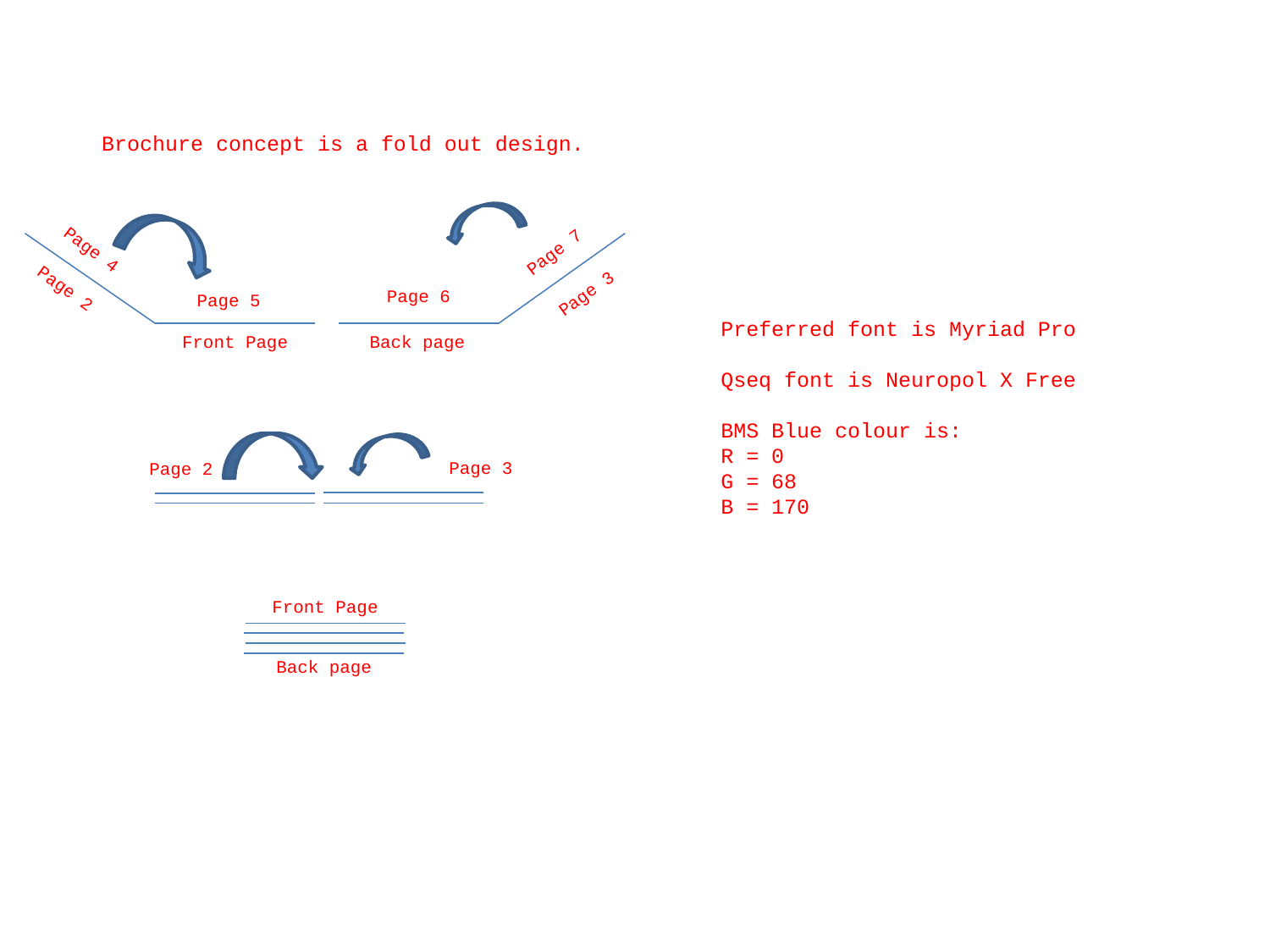

Brochure concept is a fold out design.

Page 4
Page 7
Page 2
Page 3
Page 6
Page 5
Front Page
Back page

Page 3
Page 2
Front Page
Back page
Preferred font is Myriad Pro

Qseq font is Neuropol X Free

BMS Blue colour is:
R = 0
G = 68
B = 170